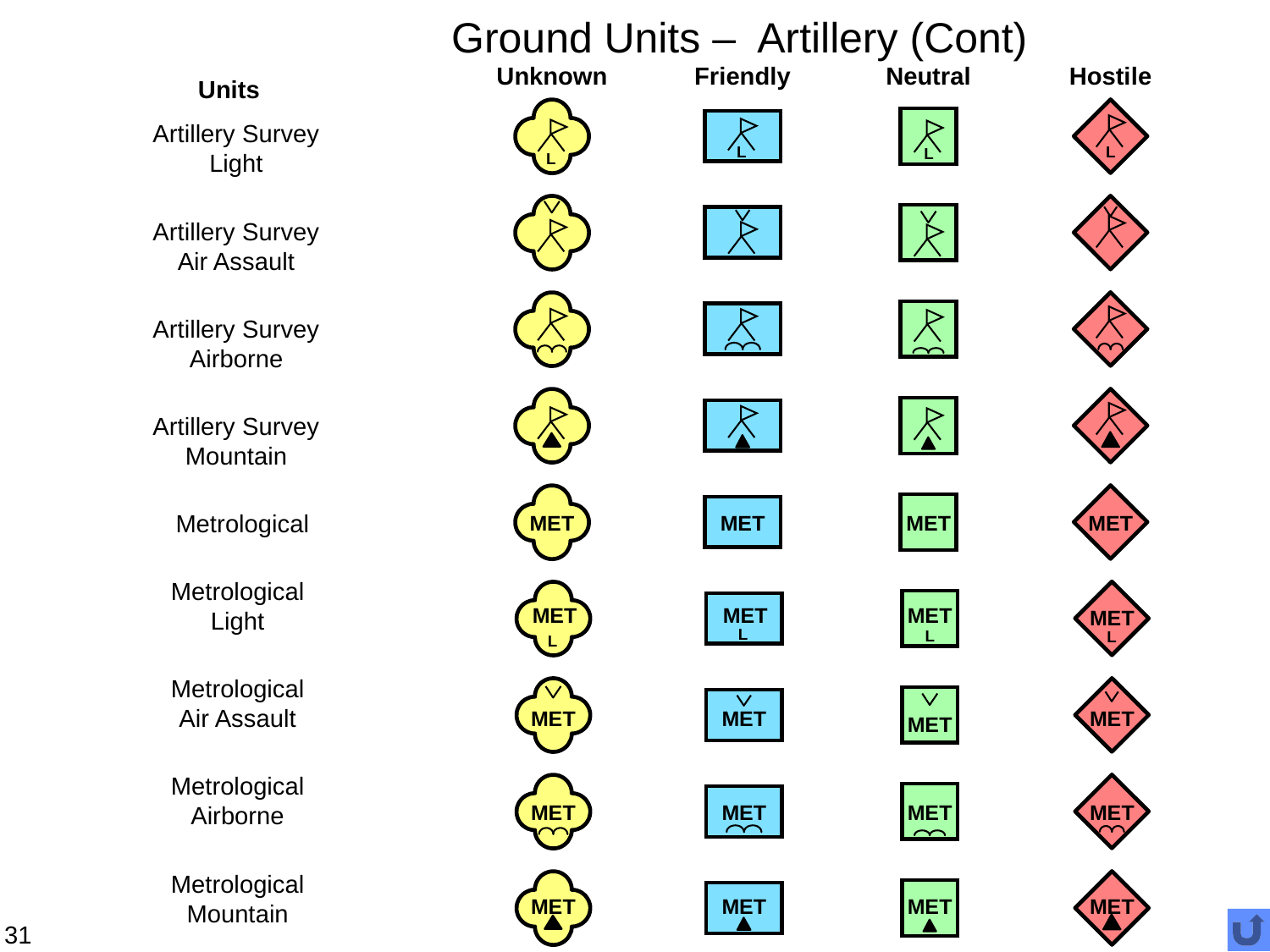

# Ground Units –  Artillery (Cont)
Unknown
Friendly
Neutral
Hostile
Units

L

L

L

L
Artillery Survey
Light

Artillery Survey
Air Assault

Artillery Survey
Airborne

Artillery Survey
Mountain

MET

MET

MET

MET
Metrological
Metrological
Light

MET
L

MET
L

MET
L

MET
L
Metrological
Air Assault

MET

MET

MET

MET
Metrological
Airborne

MET

MET

MET

MET
Metrological
Mountain

MET

MET

MET

MET

31